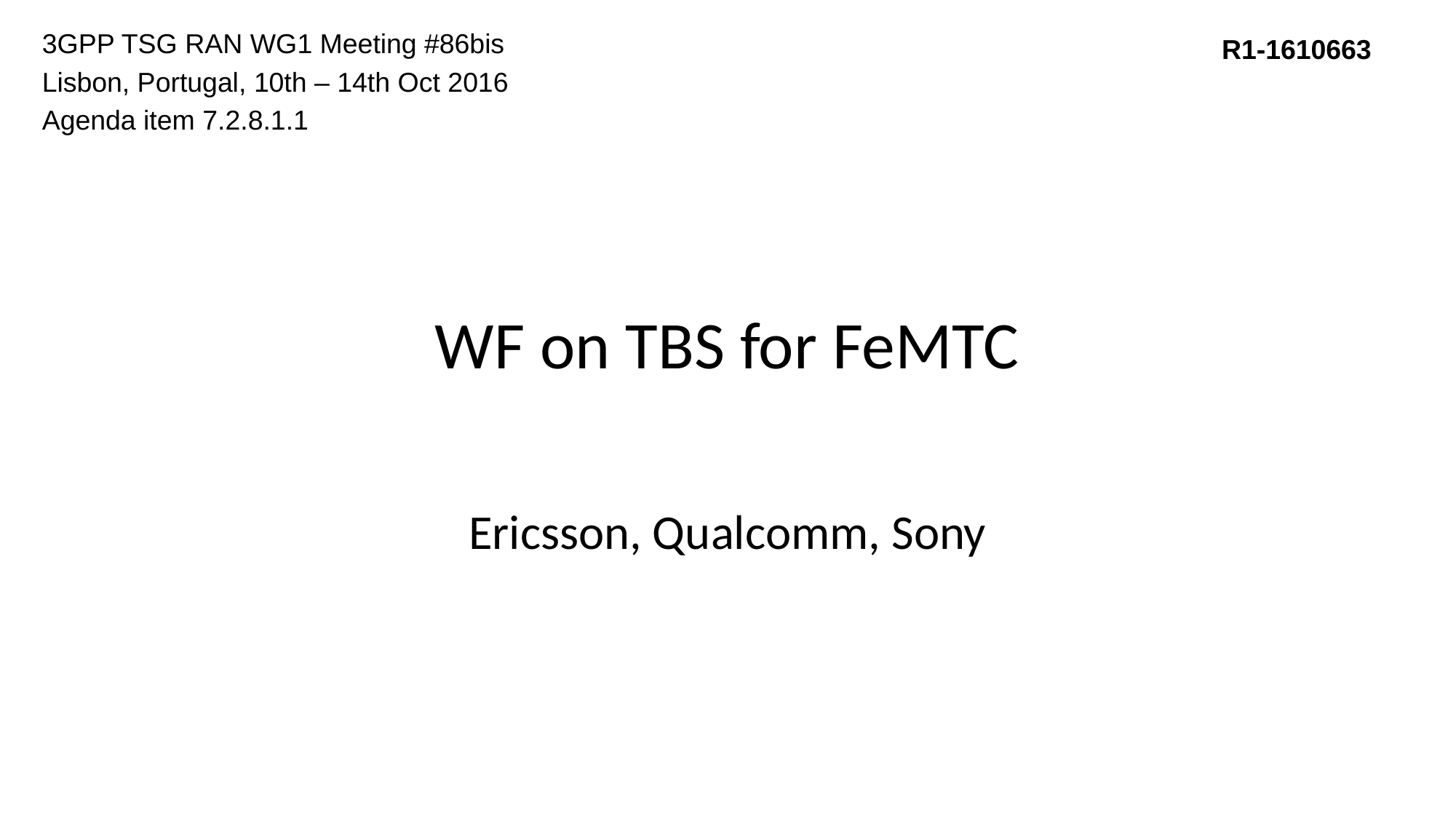

3GPP TSG RAN WG1 Meeting #86bis
Lisbon, Portugal, 10th – 14th Oct 2016
Agenda item 7.2.8.1.1
R1-1610663
# WF on TBS for FeMTC
Ericsson, Qualcomm, Sony